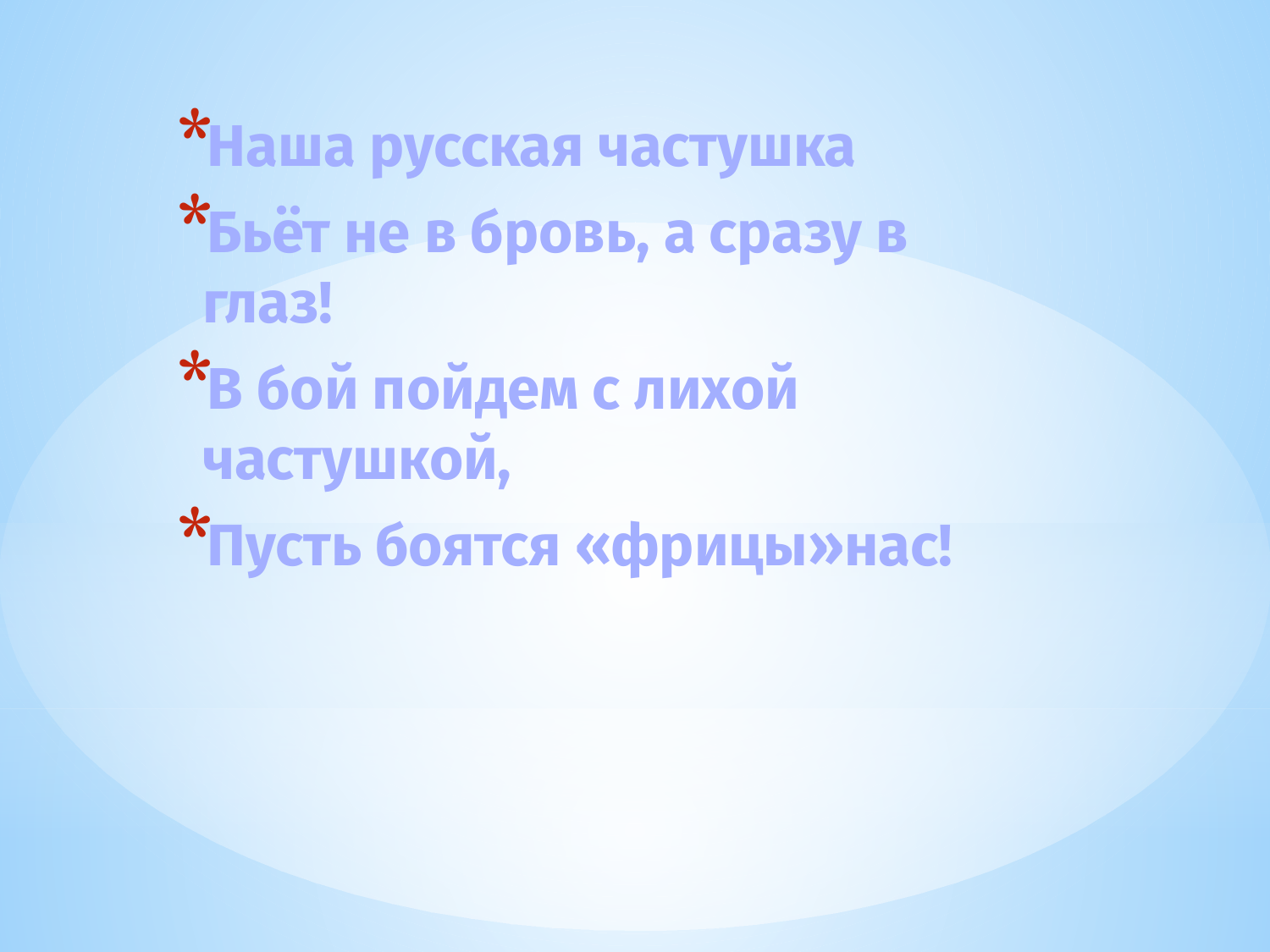

Наша русская частушка
Бьёт не в бровь, а сразу в глаз!
В бой пойдем с лихой частушкой,
Пусть боятся «фрицы»нас!
#